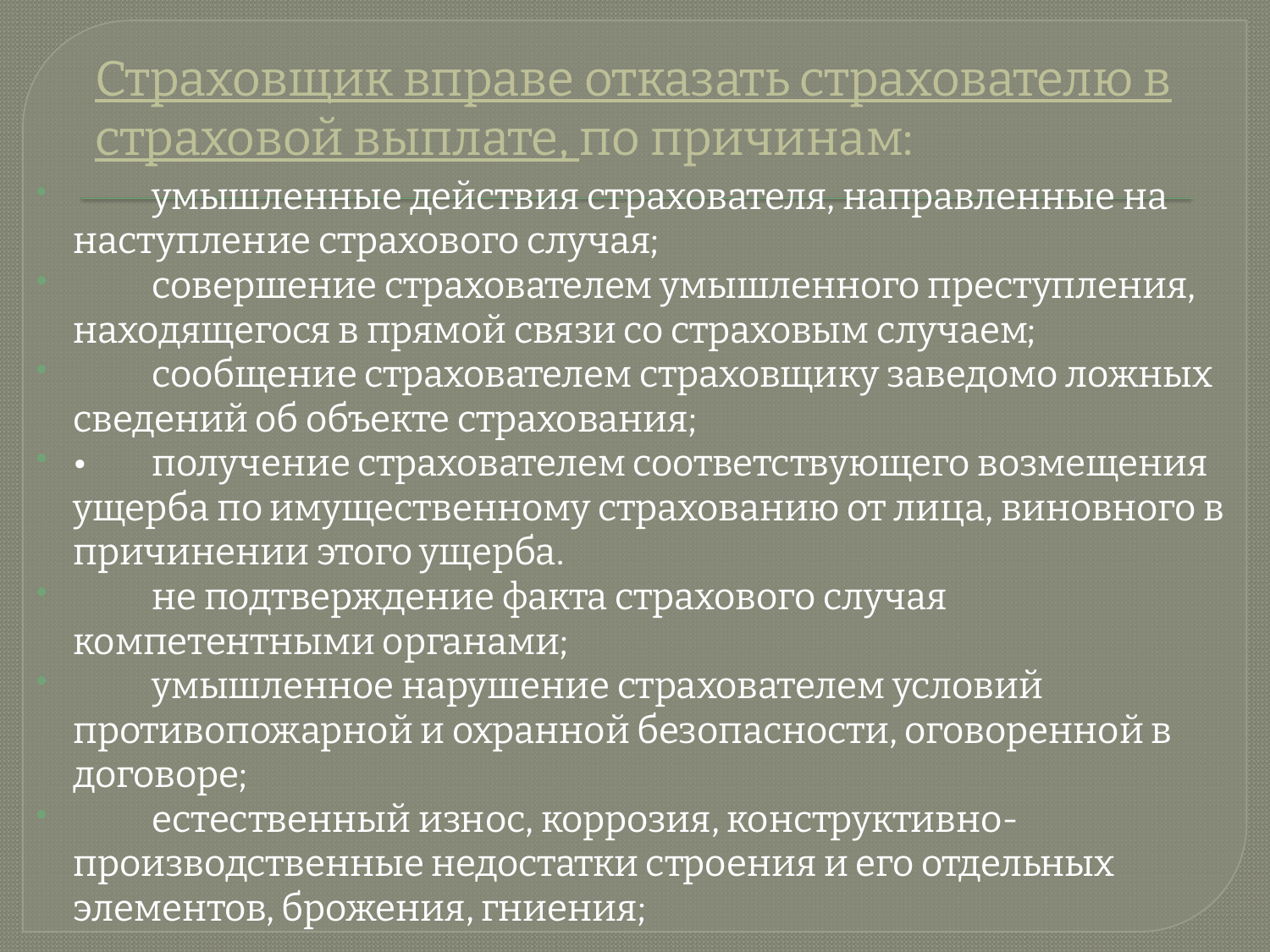

# Страховщик вправе отказать страхователю в страховой выплате, по причинам:
	умышленные действия страхователя, направленные на наступление страхового случая;
	совершение страхователем умышленного преступления, находящегося в прямой связи со страховым случаем;
	сообщение страхователем страховщику заведомо ложных сведений об объекте страхования;
•	получение страхователем соответствующего возмещения ущерба по имущественному страхованию от лица, виновного в причинении этого ущерба.
	не подтверждение факта страхового случая компетентными органами;
	умышленное нарушение страхователем условий противопожарной и охранной безопасности, оговоренной в договоре;
	естественный износ, коррозия, конструктивно-производственные недостатки строения и его отдельных элементов, брожения, гниения;